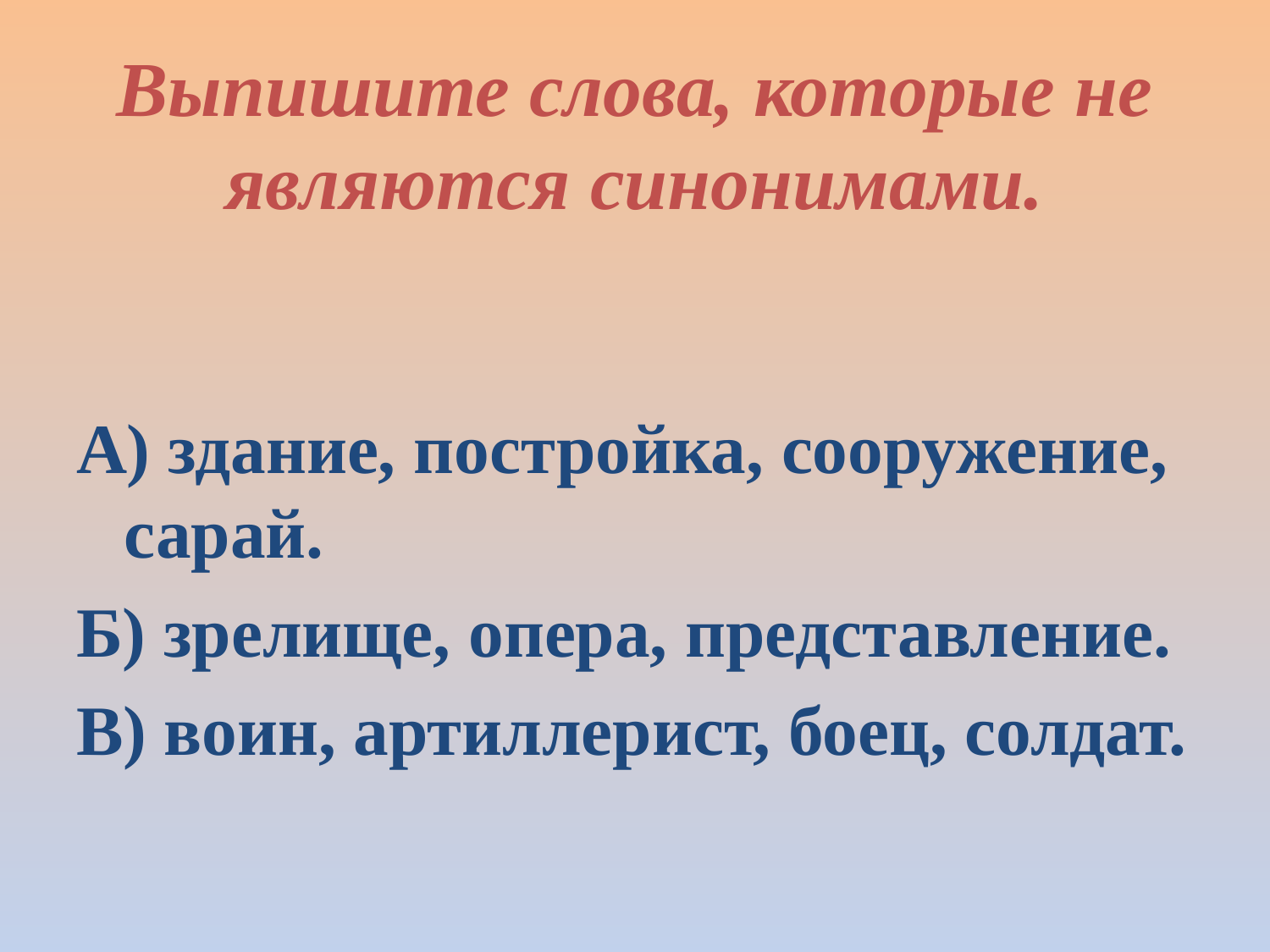

# Выпишите слова, которые не являются синонимами.
А) здание, постройка, сооружение, сарай.
Б) зрелище, опера, представление.
В) воин, артиллерист, боец, солдат.